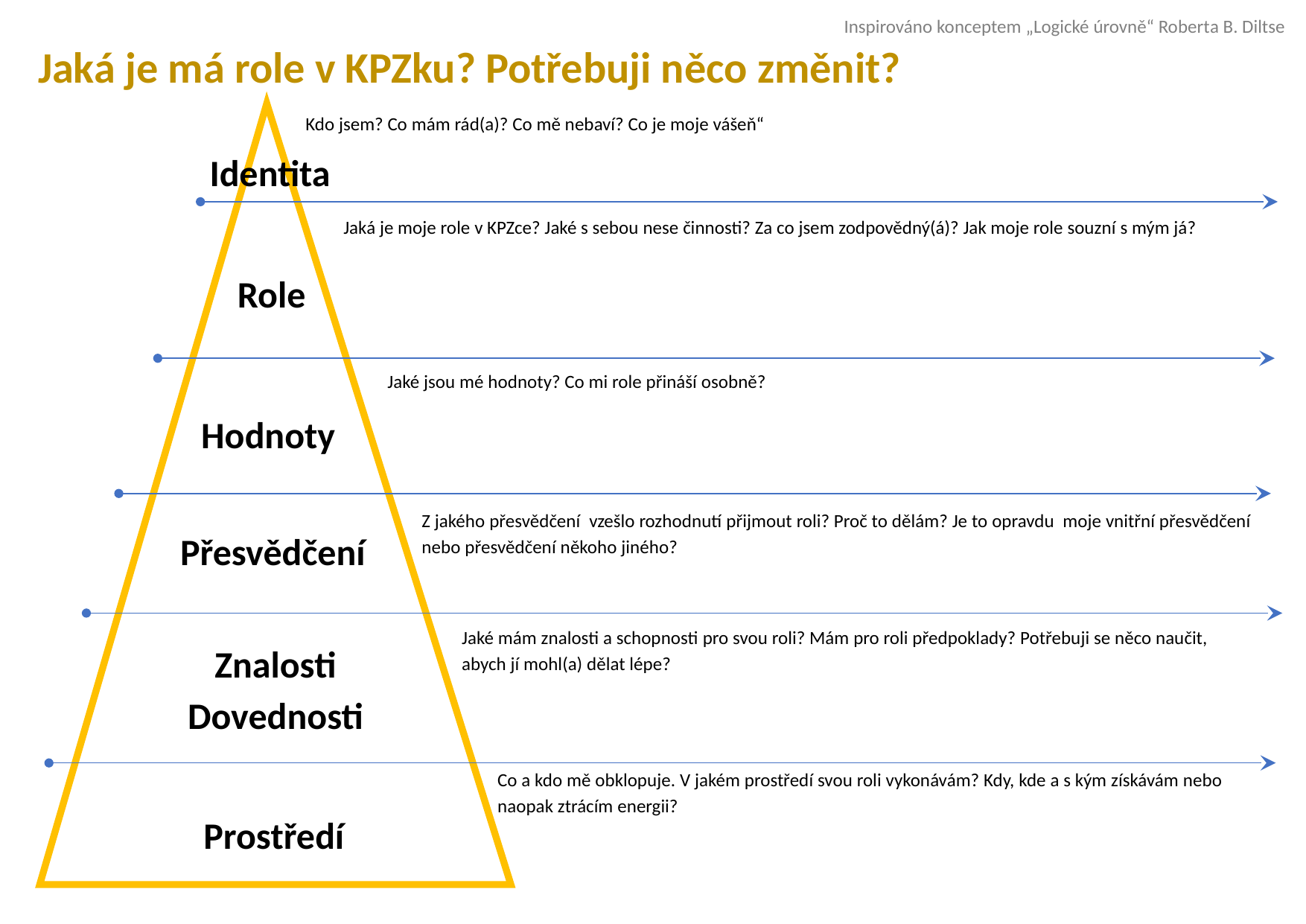

Inspirováno konceptem „Logické úrovně“ Roberta B. Diltse

Jaká je má role v KPZku? Potřebuji něco změnit?
Kdo jsem? Co mám rád(a)? Co mě nebaví? Co je moje vášeň“

 Identita
Jaká je moje role v KPZce? Jaké s sebou nese činnosti? Za co jsem zodpovědný(á)? Jak moje role souzní s mým já?

Role
Jaké jsou mé hodnoty? Co mi role přináší osobně?
Hodnoty
Z jakého přesvědčení  vzešlo rozhodnutí přijmout roli? Proč to dělám? Je to opravdu  moje vnitřní přesvědčení nebo přesvědčení někoho jiného?
Přesvědčení
Jaké mám znalosti a schopnosti pro svou roli? Mám pro roli předpoklady? Potřebuji se něco naučit, abych jí mohl(a) dělat lépe?
Znalosti Dovednosti
Co a kdo mě obklopuje. V jakém prostředí svou roli vykonávám? Kdy, kde a s kým získávám nebo naopak ztrácím energii?
Prostředí